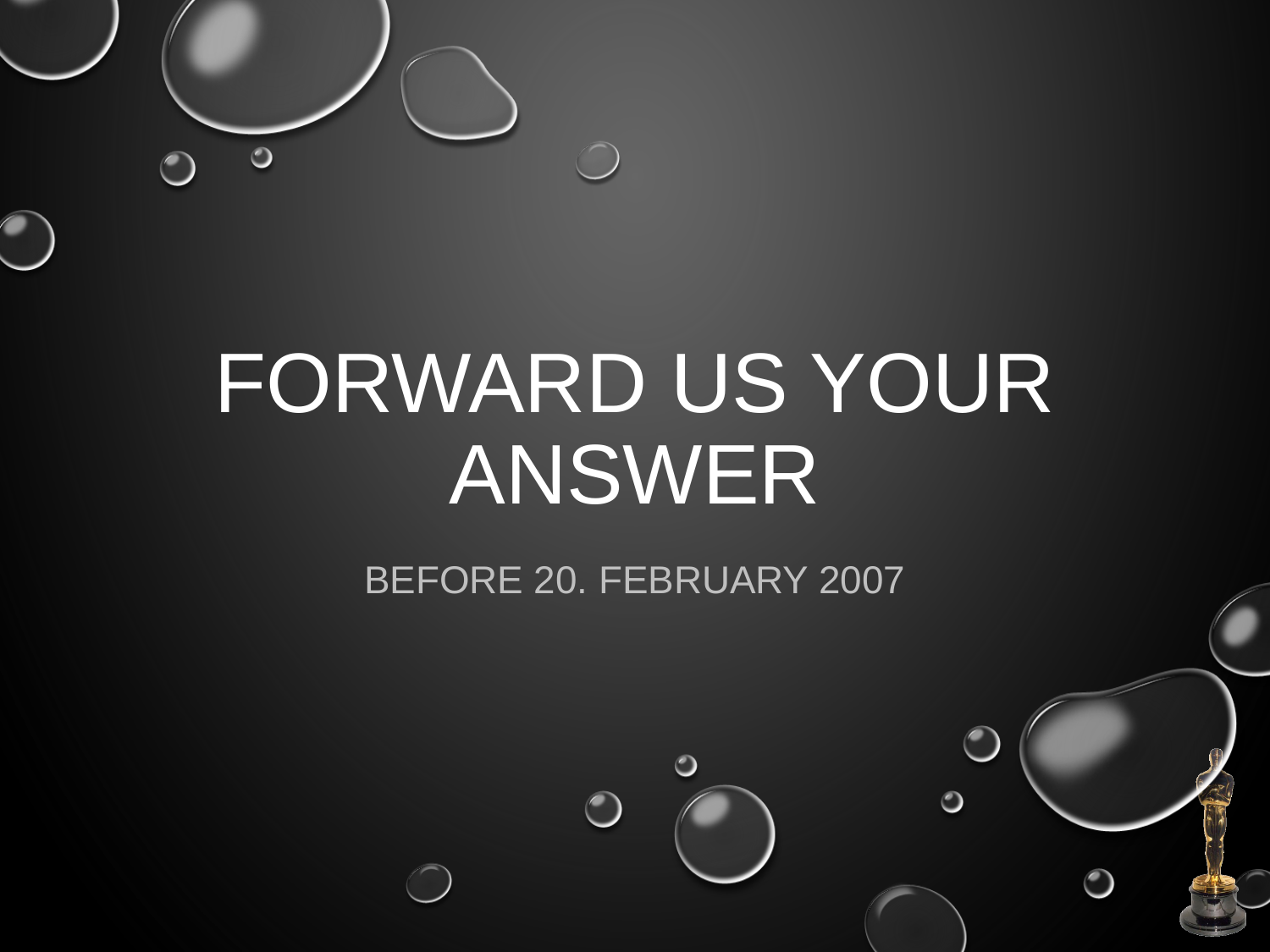

# Forward us your answer
Before 20. February 2007